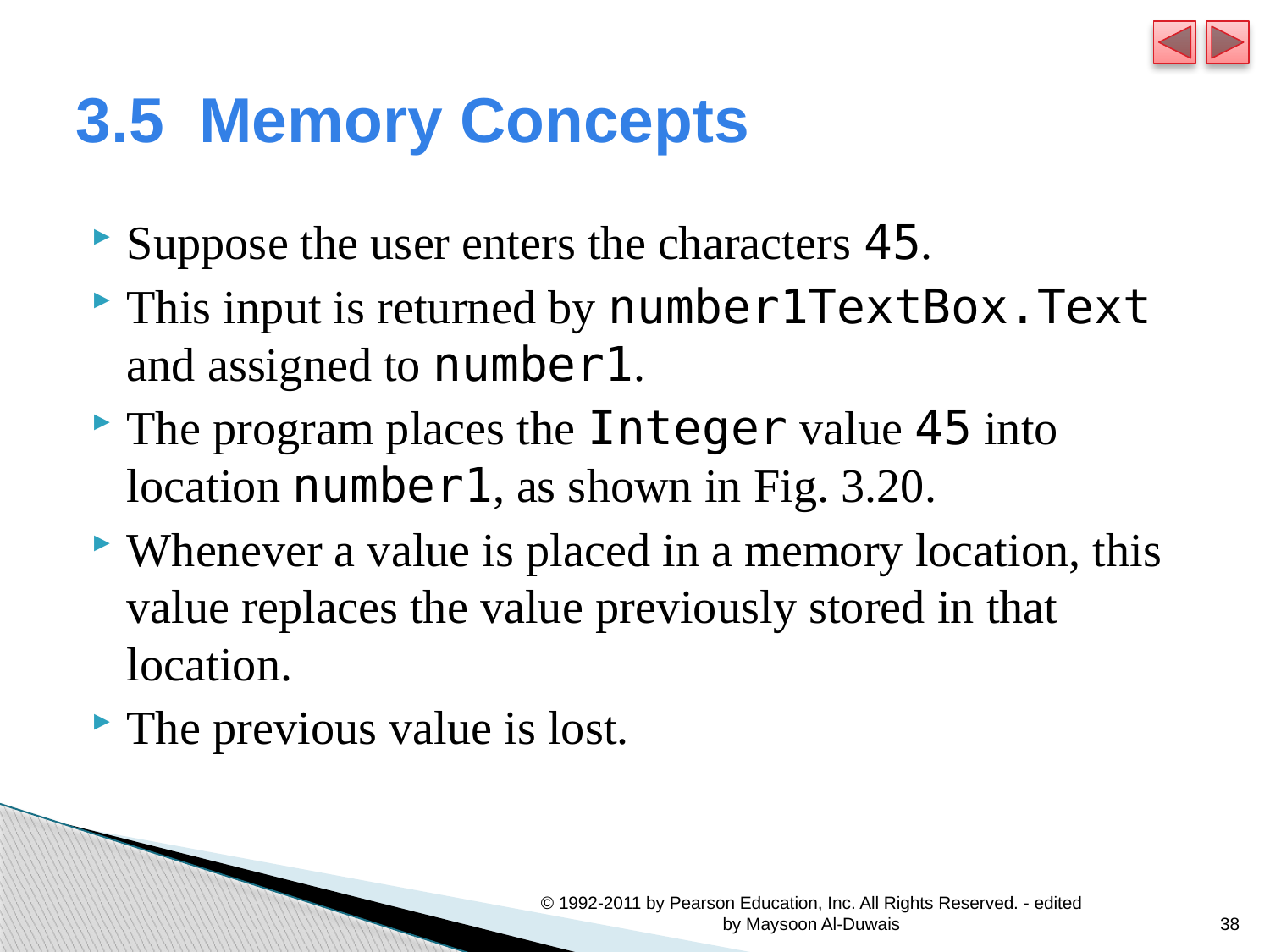

# 3.5  Memory Concepts
Suppose the user enters the characters 45.
This input is returned by number1TextBox.Text and assigned to number1.
The program places the Integer value 45 into location number1, as shown in Fig. 3.20.
Whenever a value is placed in a memory location, this value replaces the value previously stored in that location.
The previous value is lost.
© 1992-2011 by Pearson Education, Inc. All Rights Reserved. - edited by Maysoon Al-Duwais
38